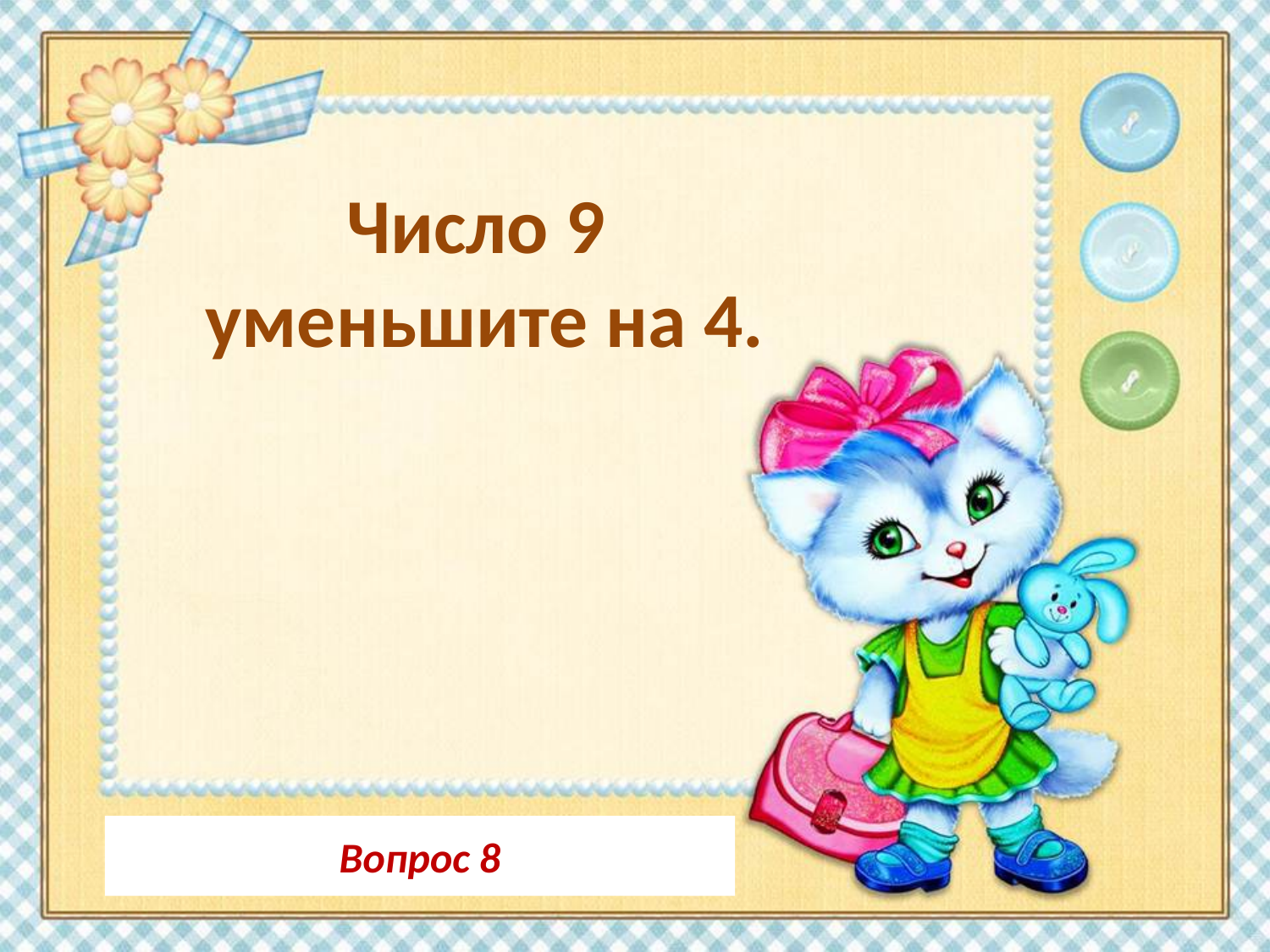

Число 9
уменьшите на 4.
Вопрос 8